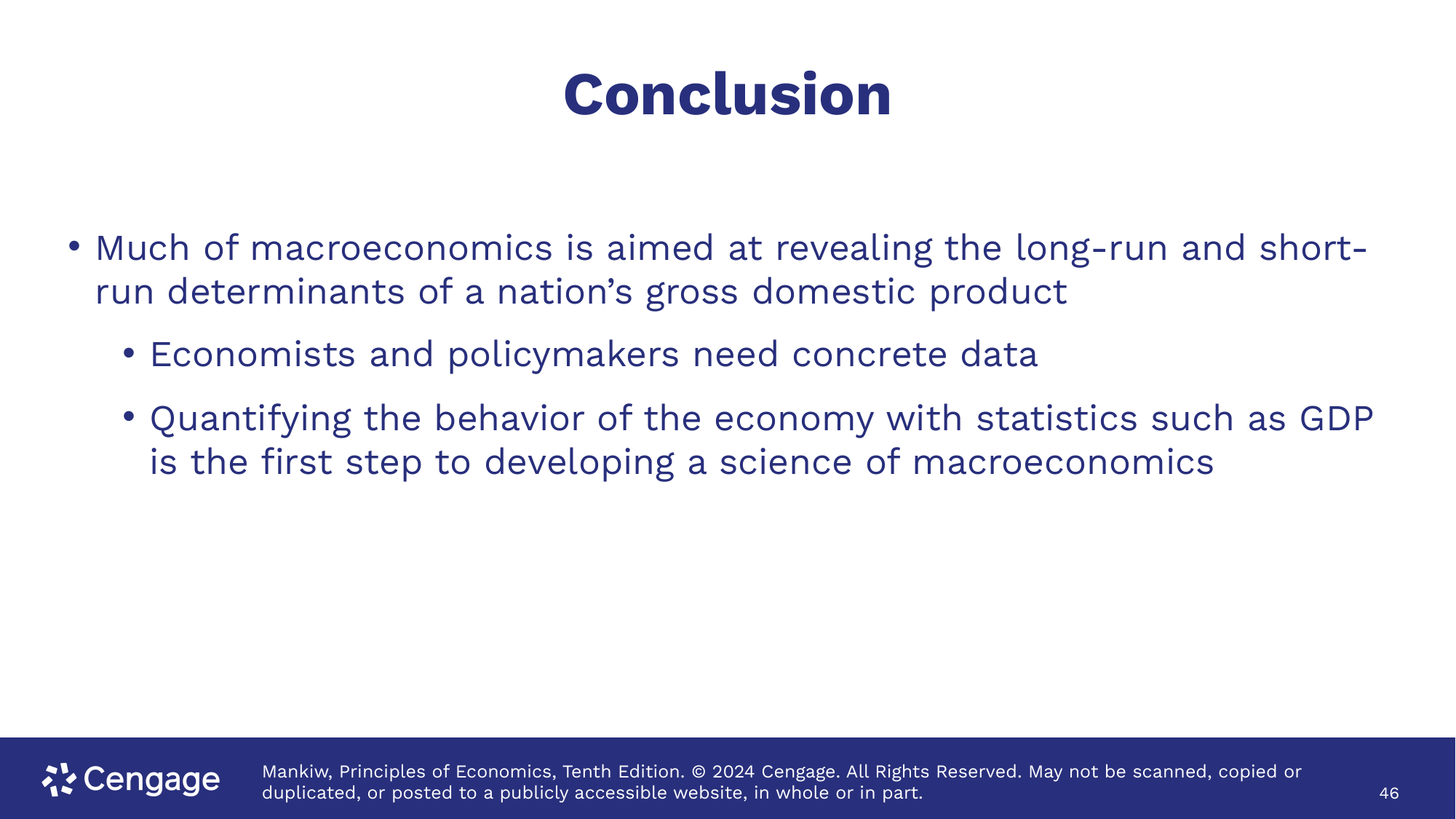

# Conclusion
Much of macroeconomics is aimed at revealing the long-run and short-run determinants of a nation’s gross domestic product
Economists and policymakers need concrete data
Quantifying the behavior of the economy with statistics such as GDP is the first step to developing a science of macroeconomics